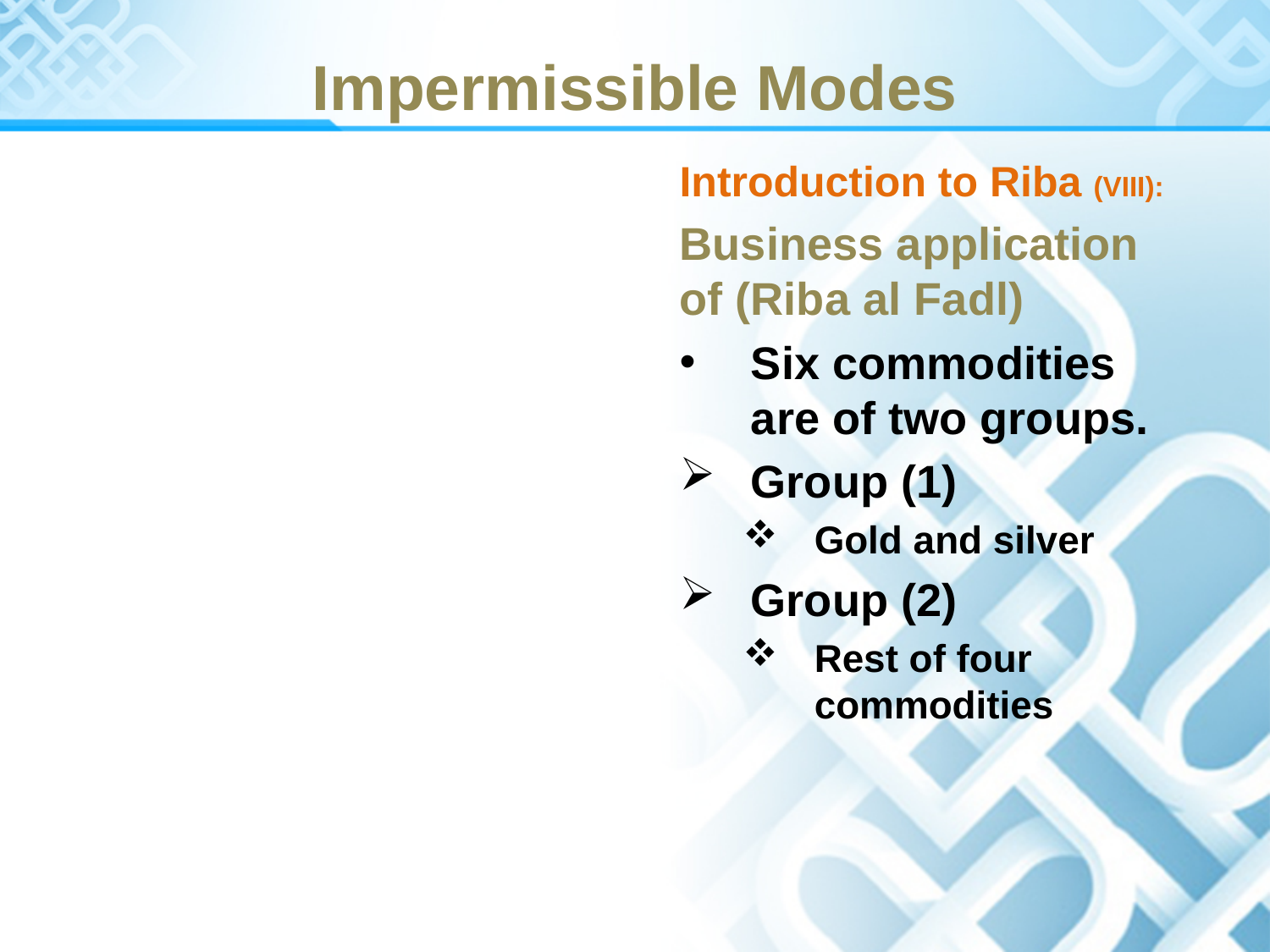

Impermissible Modes
Introduction to Riba (VIII):
Business application of (Riba al Fadl)
Six commodities are of two groups.
Group (1)
Gold and silver
Group (2)
Rest of four commodities